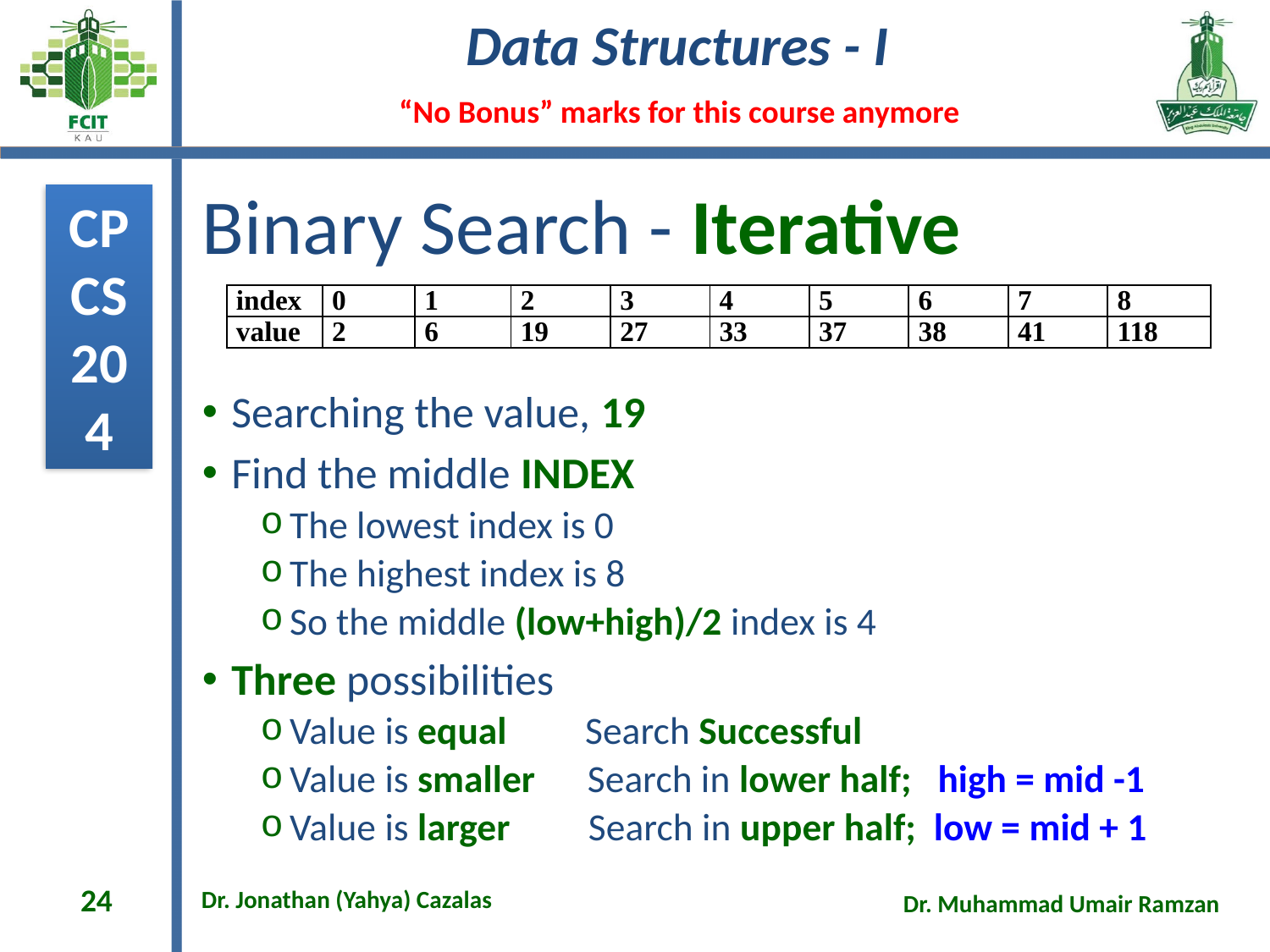

# Binary Search - Iterative
| index | 0 | 1 | 2 | 3 | 4 | 5 | 6 | 7 | 8 |
| --- | --- | --- | --- | --- | --- | --- | --- | --- | --- |
| value | 2 | 6 | 19 | 27 | 33 | 37 | 38 | 41 | 118 |
Searching the value, 19
Find the middle INDEX
The lowest index is 0
The highest index is 8
So the middle (low+high)/2 index is 4
Three possibilities
Value is equal         Search Successful
Value is smaller      Search in lower half;   high = mid -1
Value is larger         Search in upper half;  low = mid + 1

24